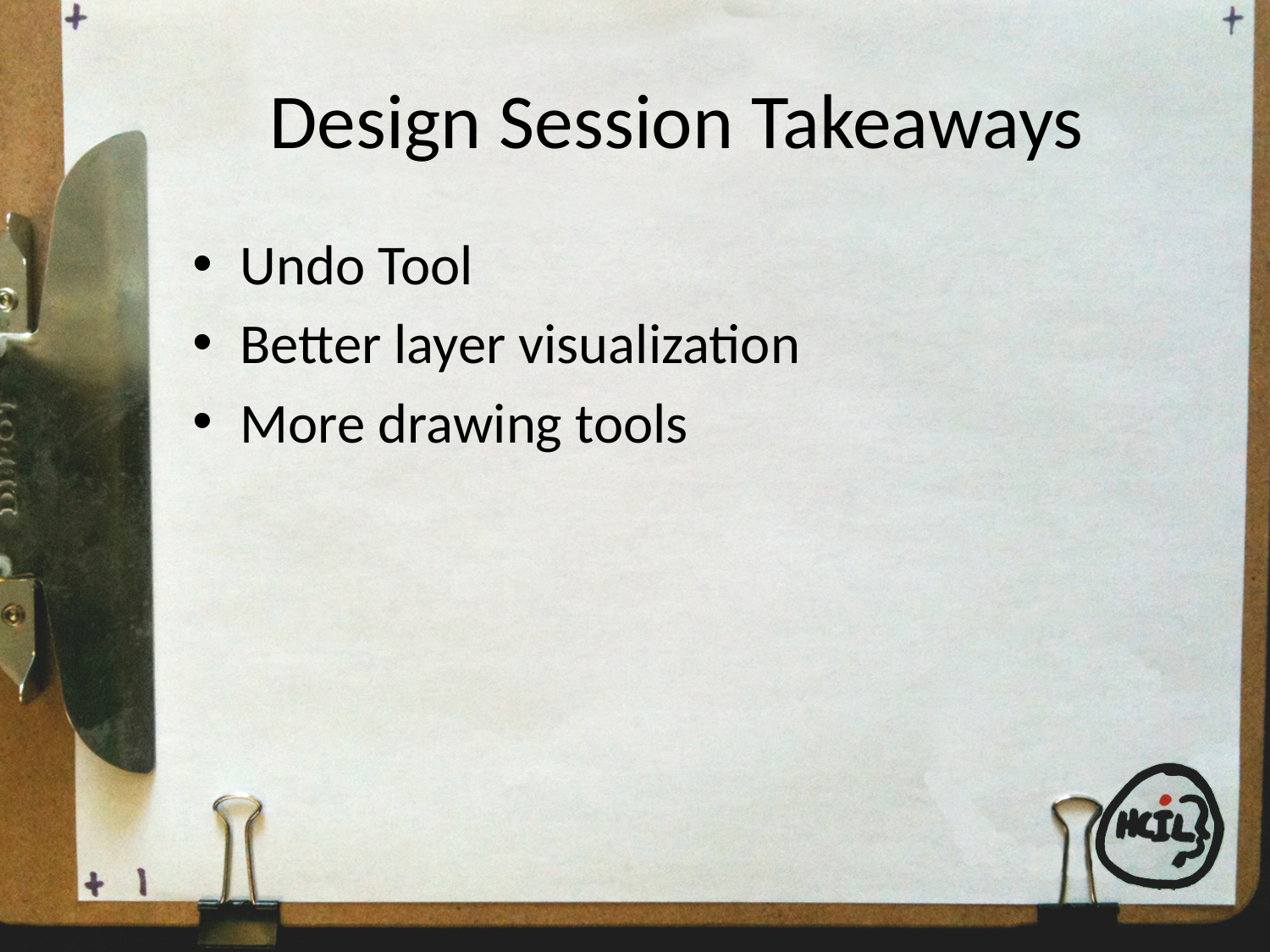

# Design Session Takeaways
Undo Tool
Better layer visualization
More drawing tools